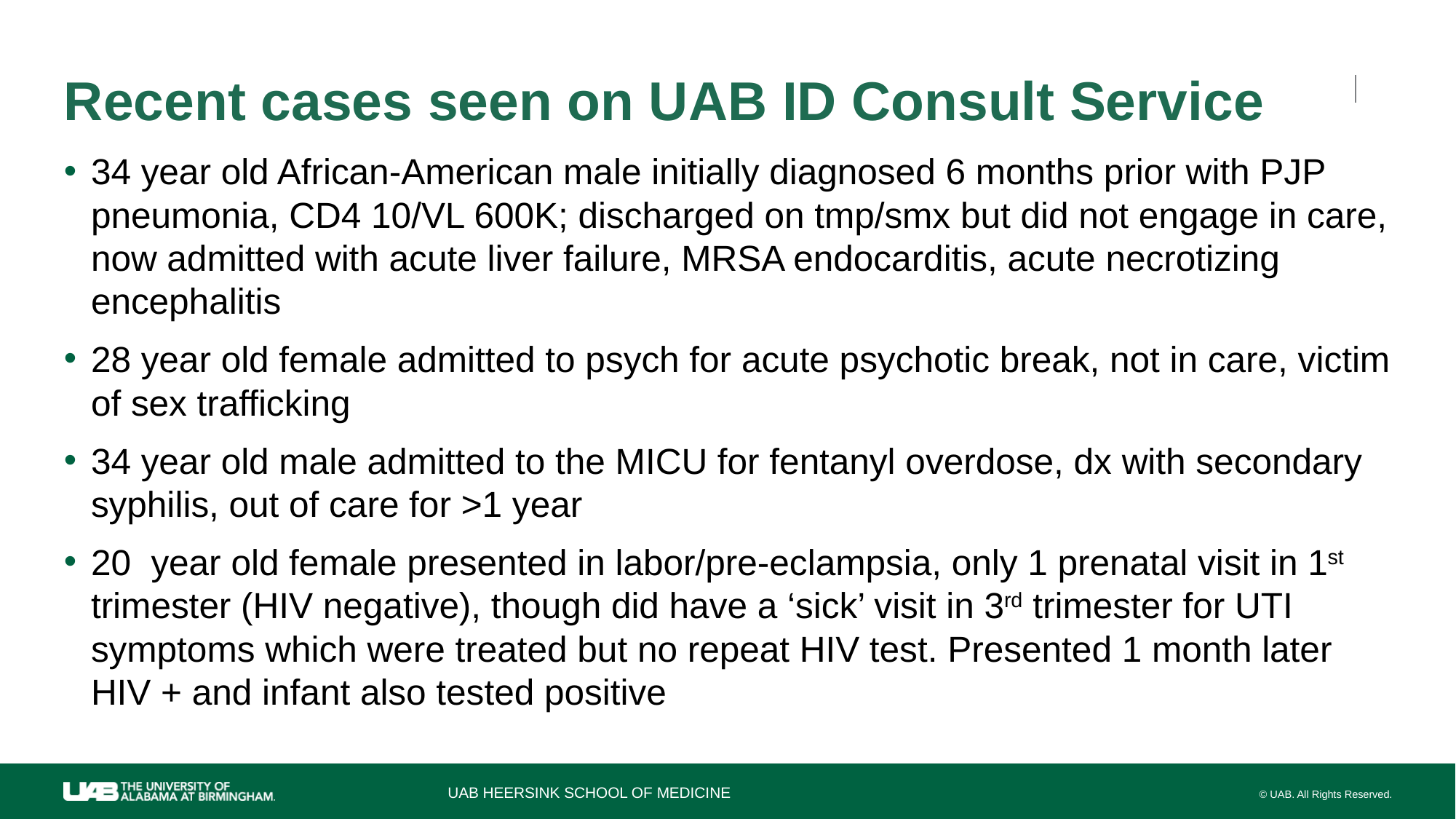

# Recent cases seen on UAB ID Consult Service
34 year old African-American male initially diagnosed 6 months prior with PJP pneumonia, CD4 10/VL 600K; discharged on tmp/smx but did not engage in care, now admitted with acute liver failure, MRSA endocarditis, acute necrotizing encephalitis
28 year old female admitted to psych for acute psychotic break, not in care, victim of sex trafficking
34 year old male admitted to the MICU for fentanyl overdose, dx with secondary syphilis, out of care for >1 year
20  year old female presented in labor/pre-eclampsia, only 1 prenatal visit in 1st trimester (HIV negative), though did have a ‘sick’ visit in 3rd trimester for UTI symptoms which were treated but no repeat HIV test. Presented 1 month later HIV + and infant also tested positive
UAB HEERSINK SCHOOL OF MEDICINE